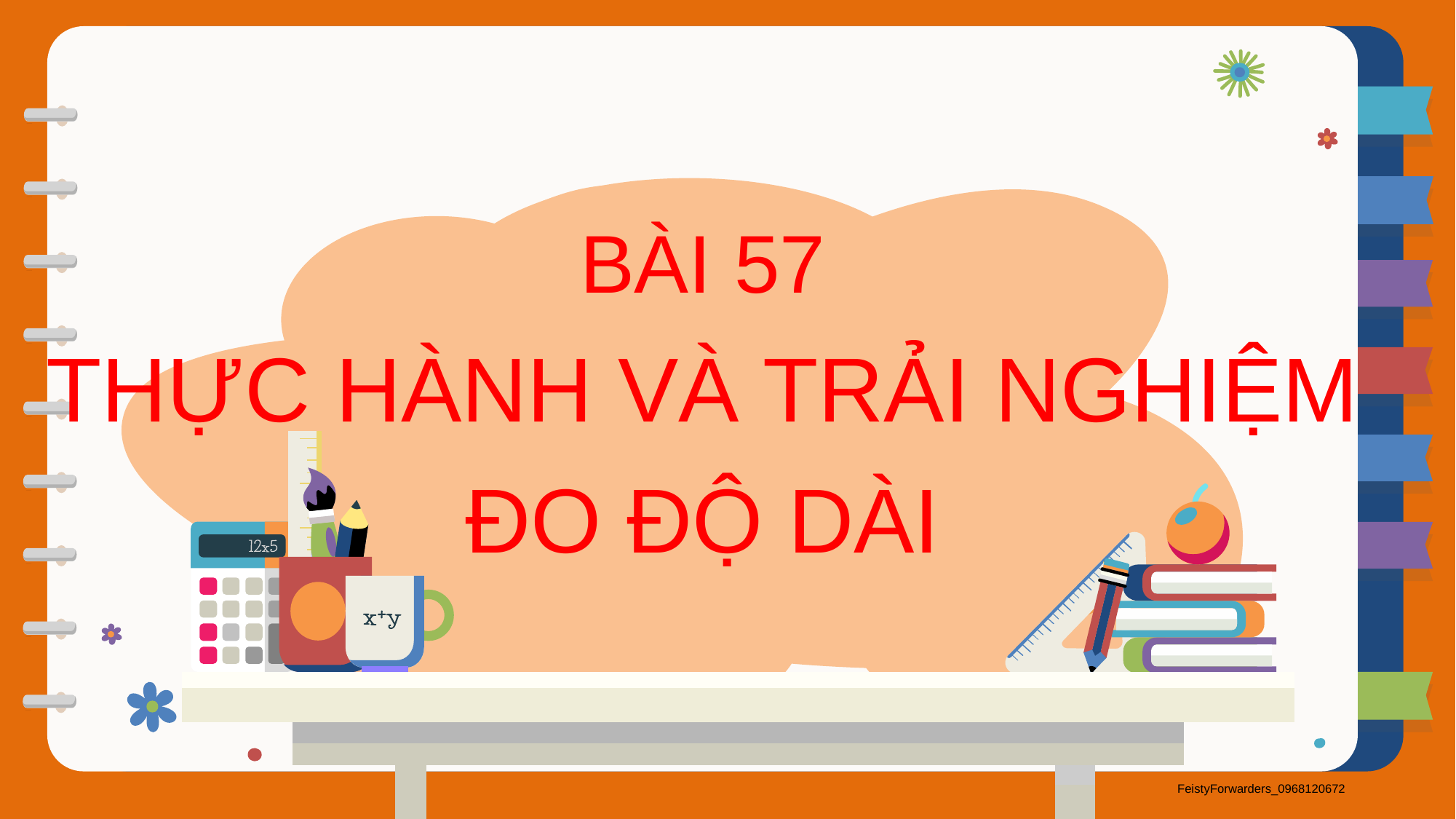

BÀI 57
THỰC HÀNH VÀ TRẢI NGHIỆM
ĐO ĐỘ DÀI